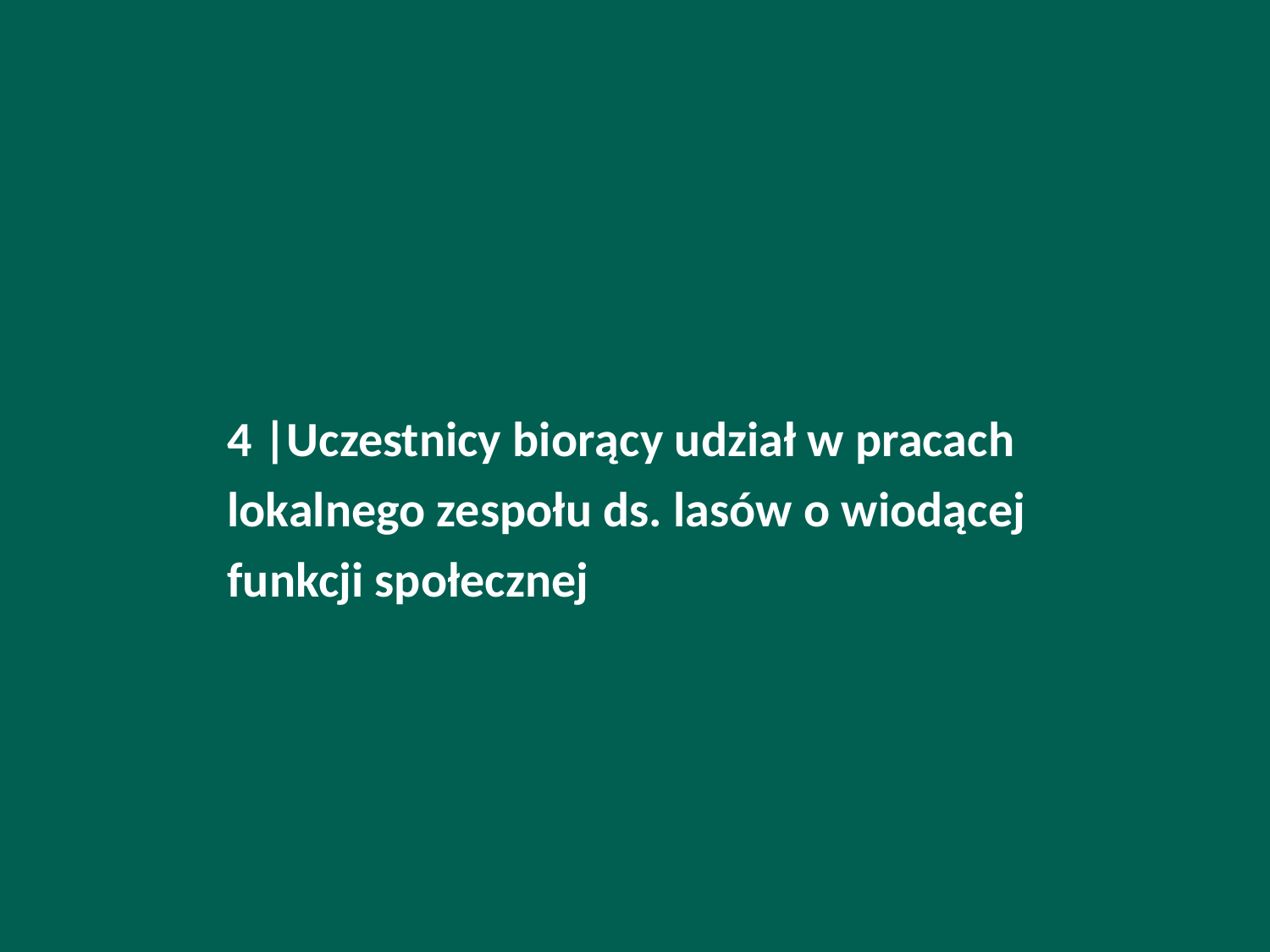

4 |Uczestnicy biorący udział w pracach lokalnego zespołu ds. lasów o wiodącej funkcji społecznej